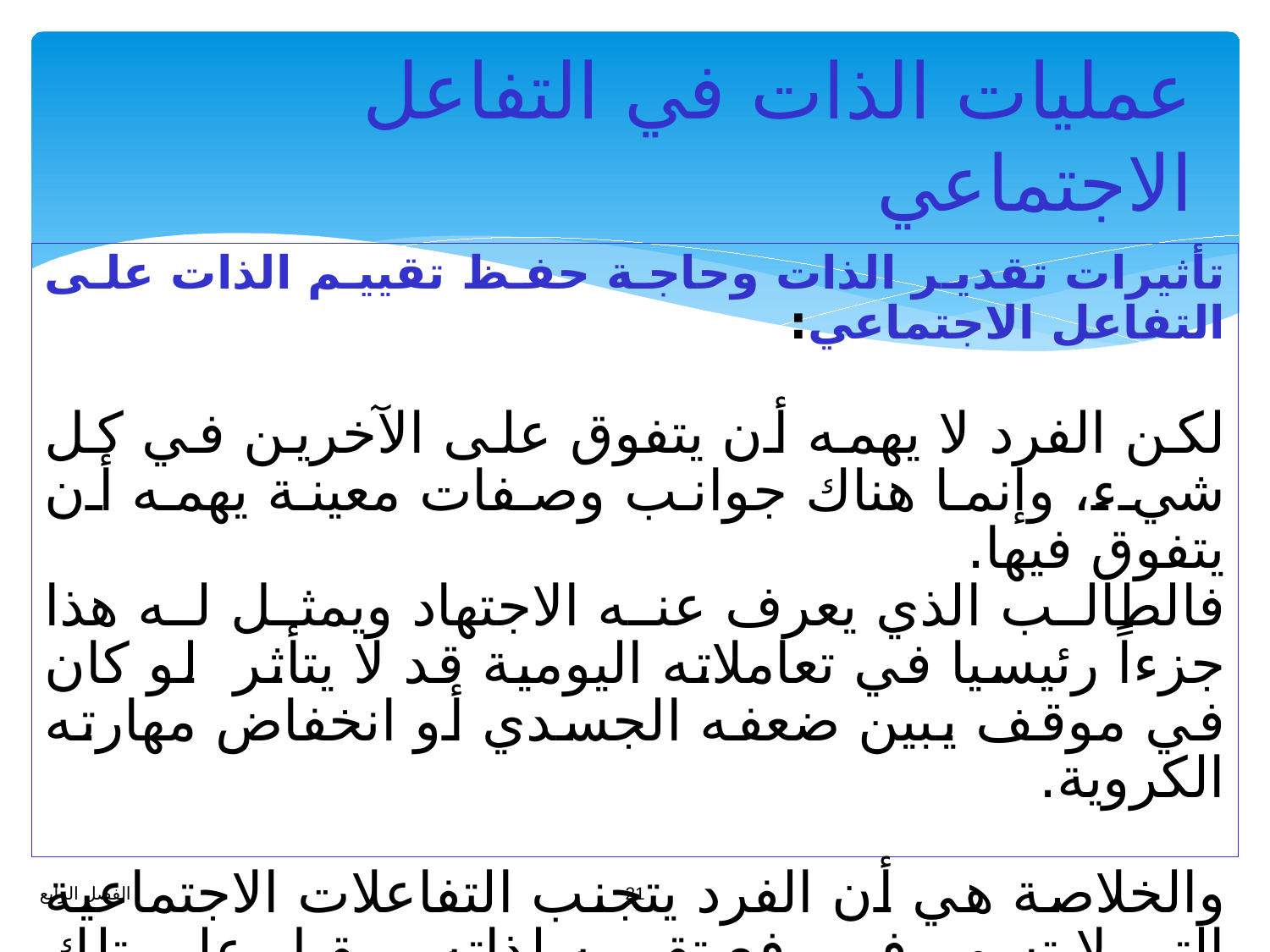

# عمليات الذات في التفاعل الاجتماعي
تأثيرات تقدير الذات وحاجة حفظ تقييم الذات على التفاعل الاجتماعي:

لكن الفرد لا يهمه أن يتفوق على الآخرين في كل شيء، وإنما هناك جوانب وصفات معينة يهمه أن يتفوق فيها.
فالطالب الذي يعرف عنه الاجتهاد ويمثل له هذا جزءاً رئيسيا في تعاملاته اليومية قد لا يتأثر  لو كان في موقف يبين ضعفه الجسدي أو انخفاض مهارته الكروية.

والخلاصة هي أن الفرد يتجنب التفاعلات الاجتماعية التي لا تسهم في رفع تقييمه لذاته، ويقبل على تلك التي تسهم في ذلك.
21
الفصل الرابع